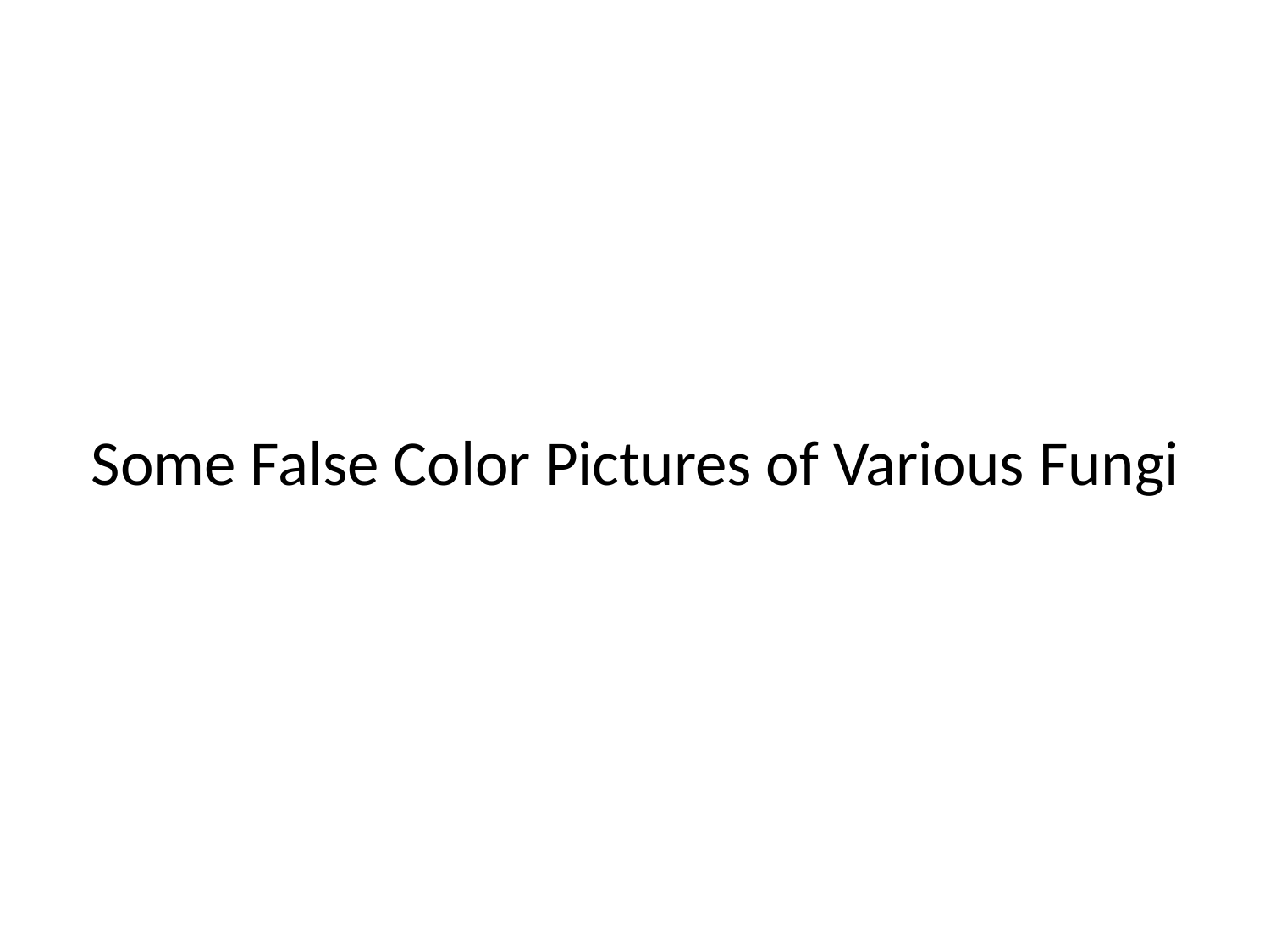

Some False Color Pictures of Various Fungi